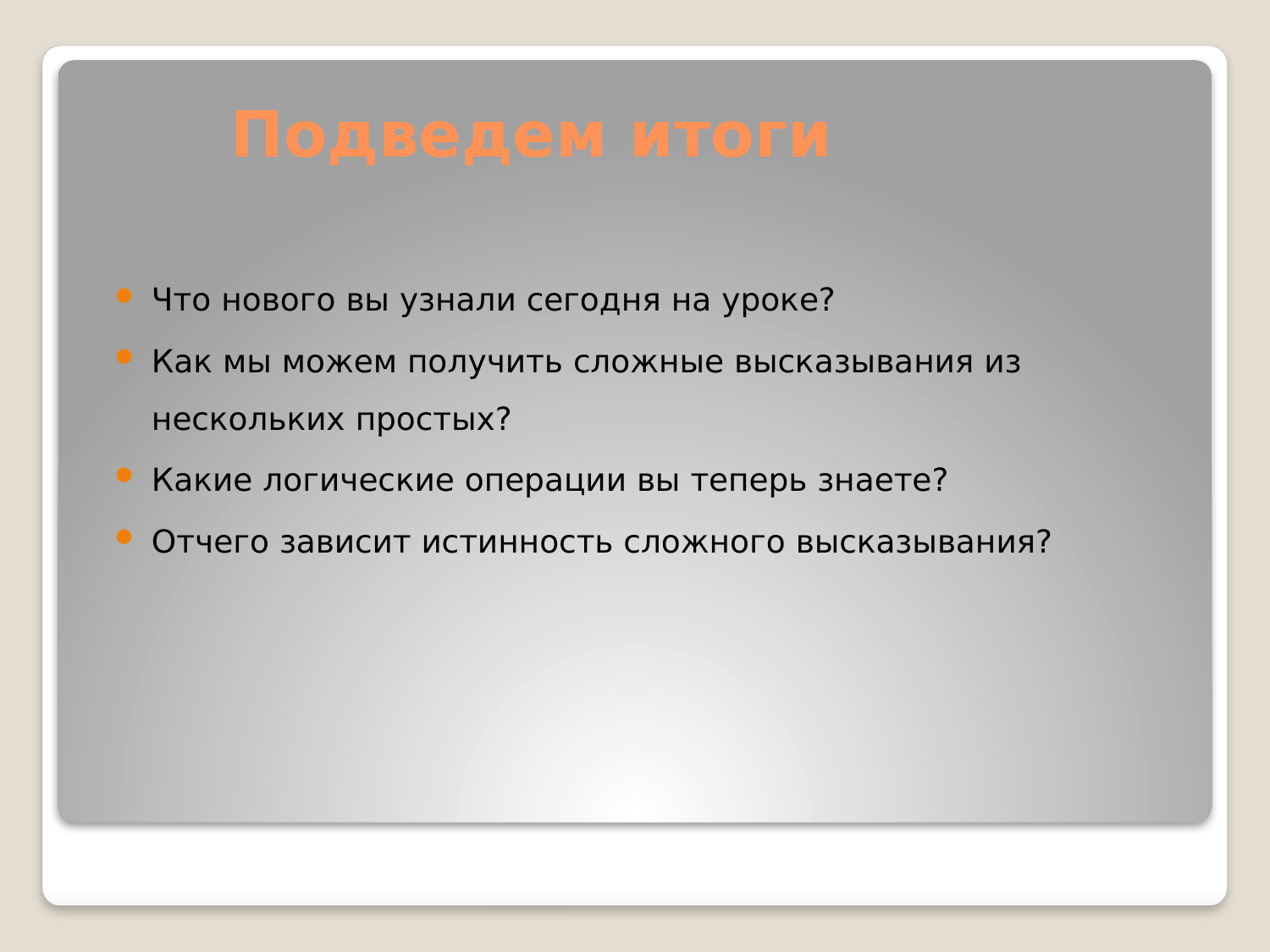

# Подведем итоги
Что нового вы узнали сегодня на уроке?
Как мы можем получить сложные высказывания из нескольких простых?
Какие логические операции вы теперь знаете?
Отчего зависит истинность сложного высказывания?